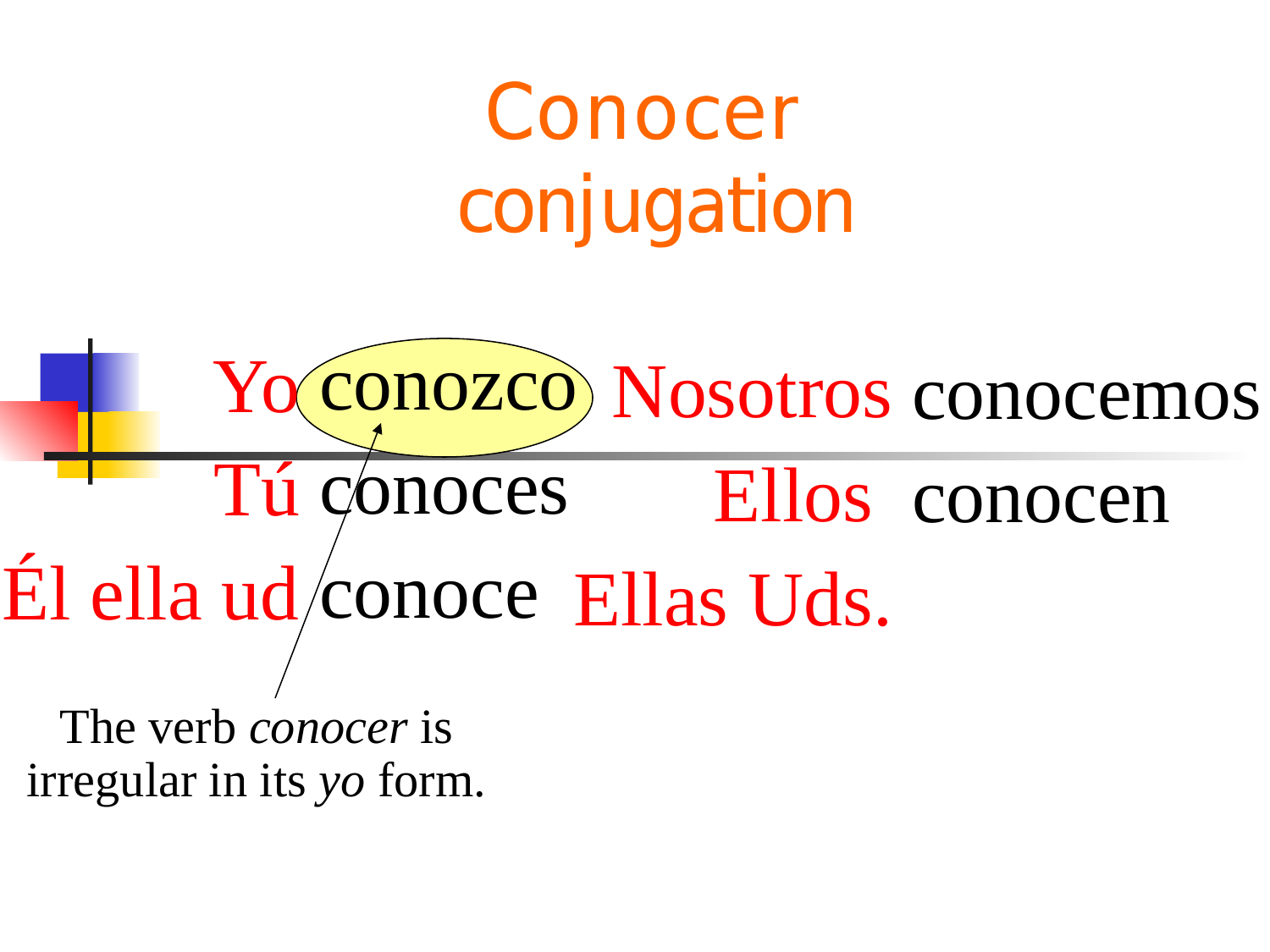

# Conocer conjugation

conozco
conoces
conoce
Yo
Tú
Él ella ud
Nosotros
Ellos
Ellas Uds.
conocemos
conocen

The verb conocer is irregular in its yo form.